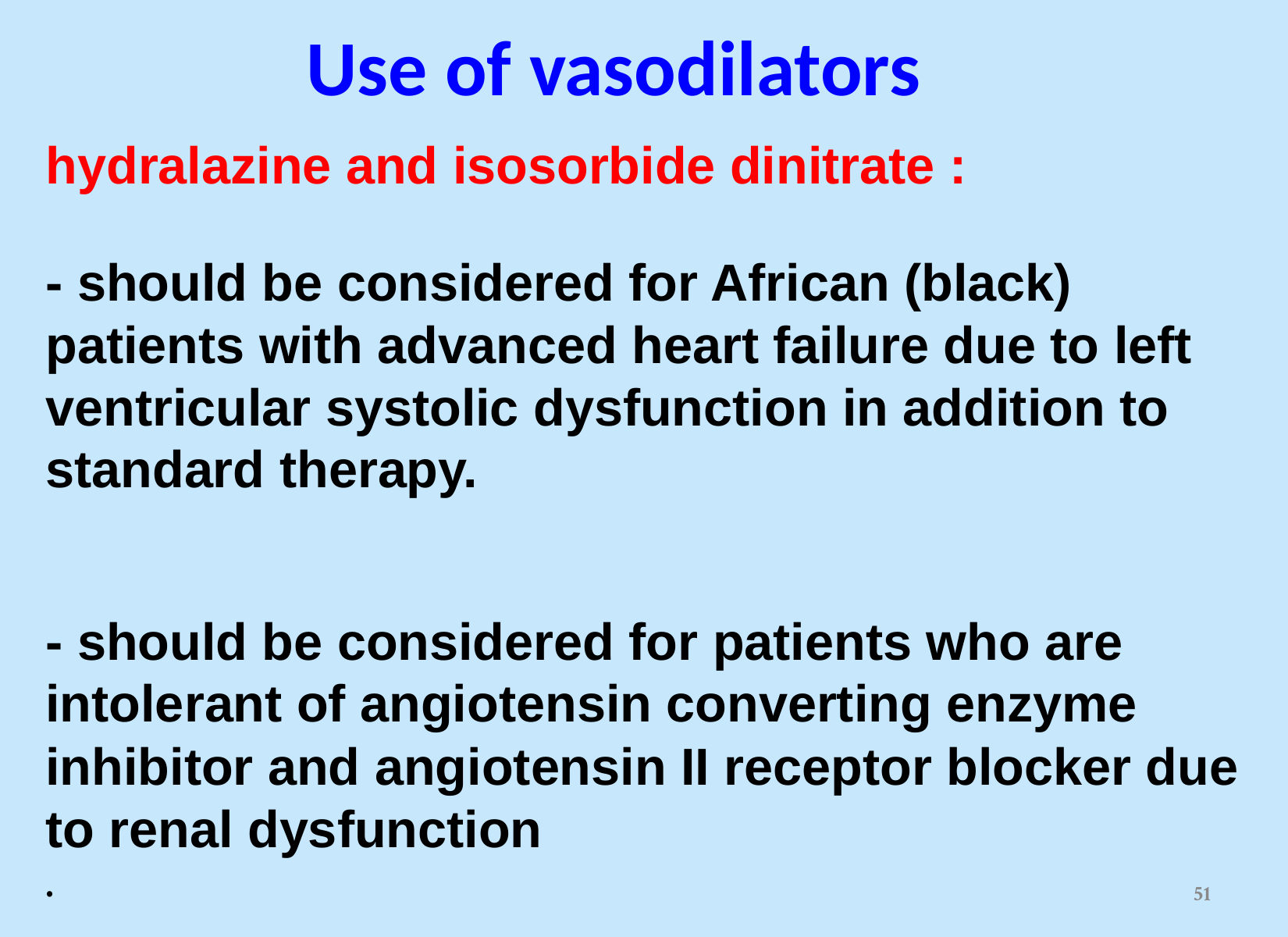

# Use of vasodilators
hydralazine and isosorbide dinitrate :

- should be considered for African (black) patients with advanced heart failure due to left ventricular systolic dysfunction in addition to standard therapy.

- should be considered for patients who are intolerant of angiotensin converting enzyme inhibitor and angiotensin II receptor blocker due to renal dysfunction
.
51